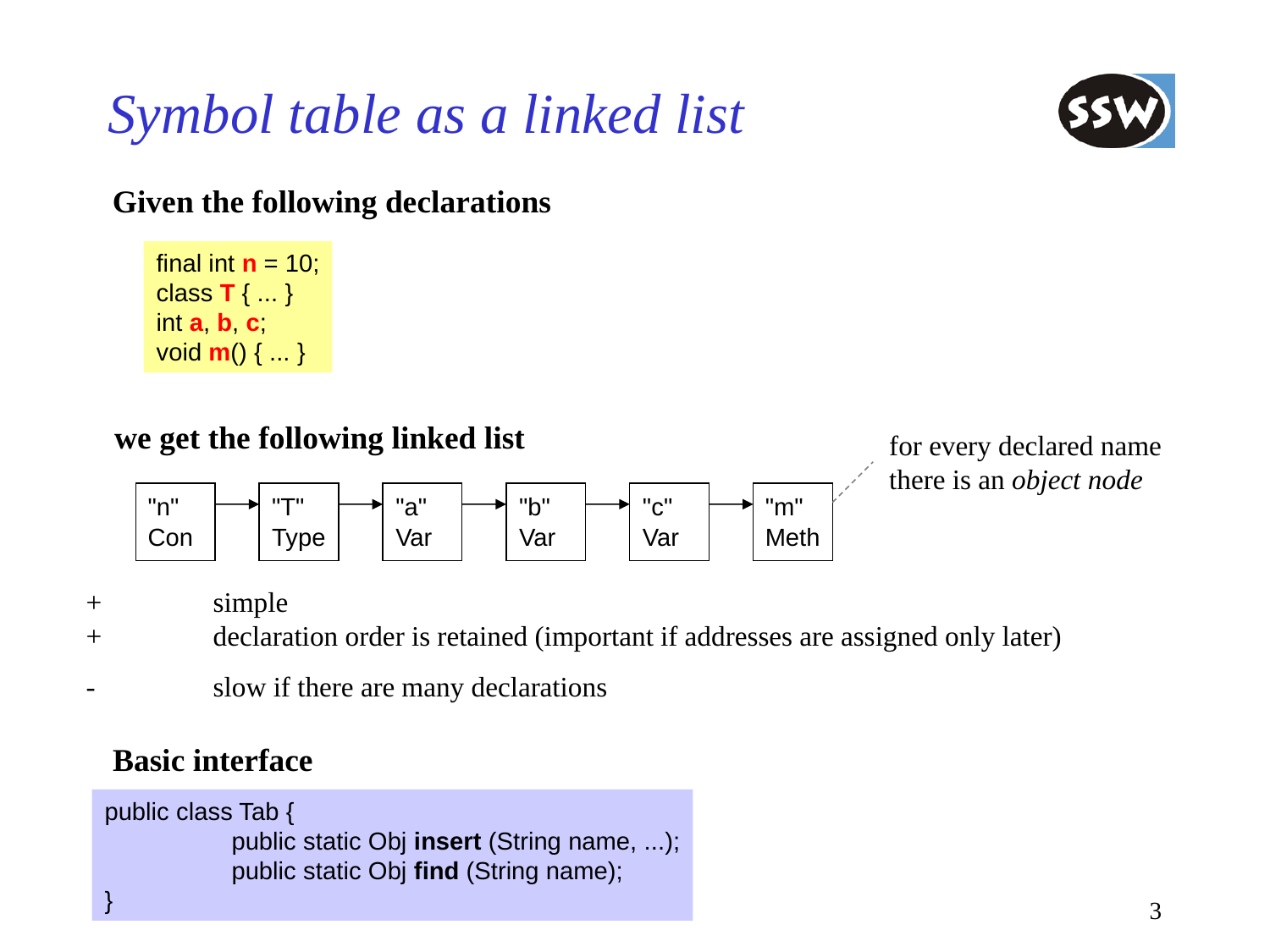

# Symbol table as a linked list
Given the following declarations
final int n = 10;
class T { ... }
int a, b, c;
void m() { ... }
we get the following linked list
for every declared name
there is an object node

"n"
Con
"T"
Type
"a"
Var
"b"
Var
"c"
Var
"m"
Meth

+	simple
+	declaration order is retained (important if addresses are assigned only later)

-	slow if there are many declarations
Basic interface
public class Tab {
	public static Obj insert (String name, ...);
	public static Obj find (String name);
}
3